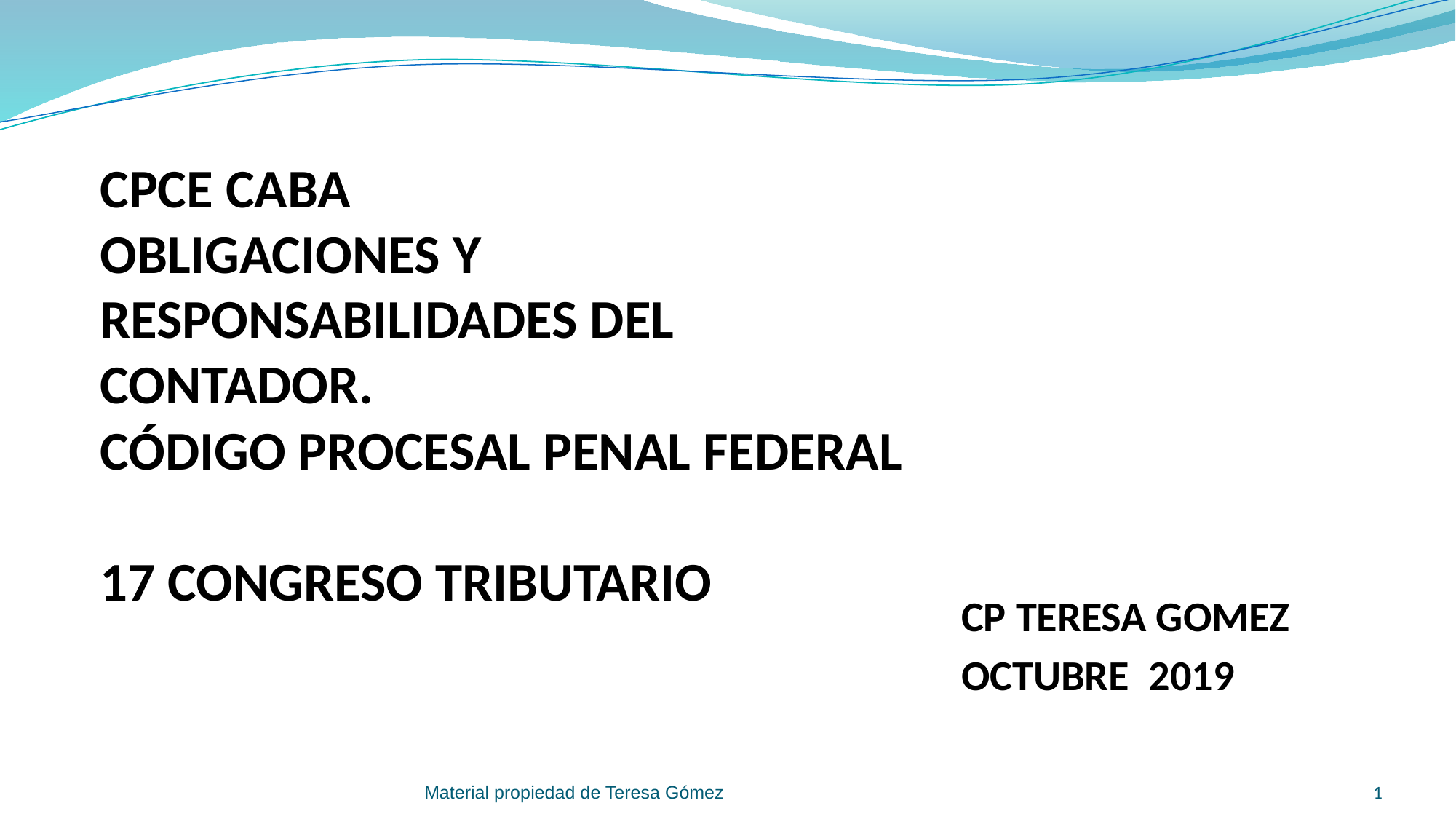

# CPCE CABA OBLIGACIONES Y RESPONSABILIDADES DEL CONTADOR. CÓDIGO PROCESAL PENAL FEDERAL 17 CONGRESO TRIBUTARIO
CP TERESA GOMEZ
OCTUBRE  2019
Material propiedad de Teresa Gómez
1